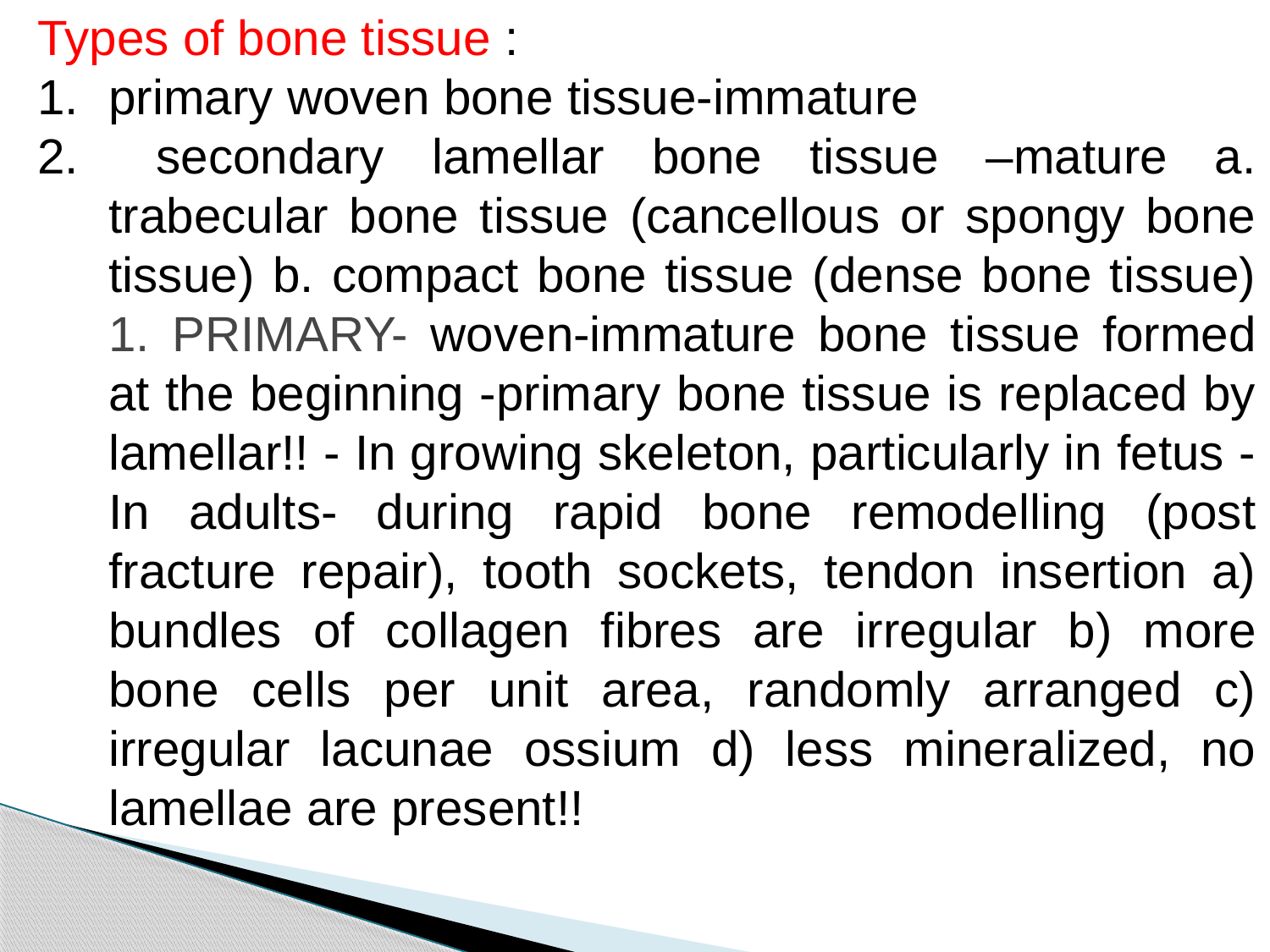

Types of bone tissue :
primary woven bone tissue-immature
 secondary lamellar bone tissue –mature a. trabecular bone tissue (cancellous or spongy bone tissue) b. compact bone tissue (dense bone tissue) 1. PRIMARY- woven-immature bone tissue formed at the beginning -primary bone tissue is replaced by lamellar!! - In growing skeleton, particularly in fetus - In adults- during rapid bone remodelling (post fracture repair), tooth sockets, tendon insertion a) bundles of collagen fibres are irregular b) more bone cells per unit area, randomly arranged c) irregular lacunae ossium d) less mineralized, no lamellae are present!!